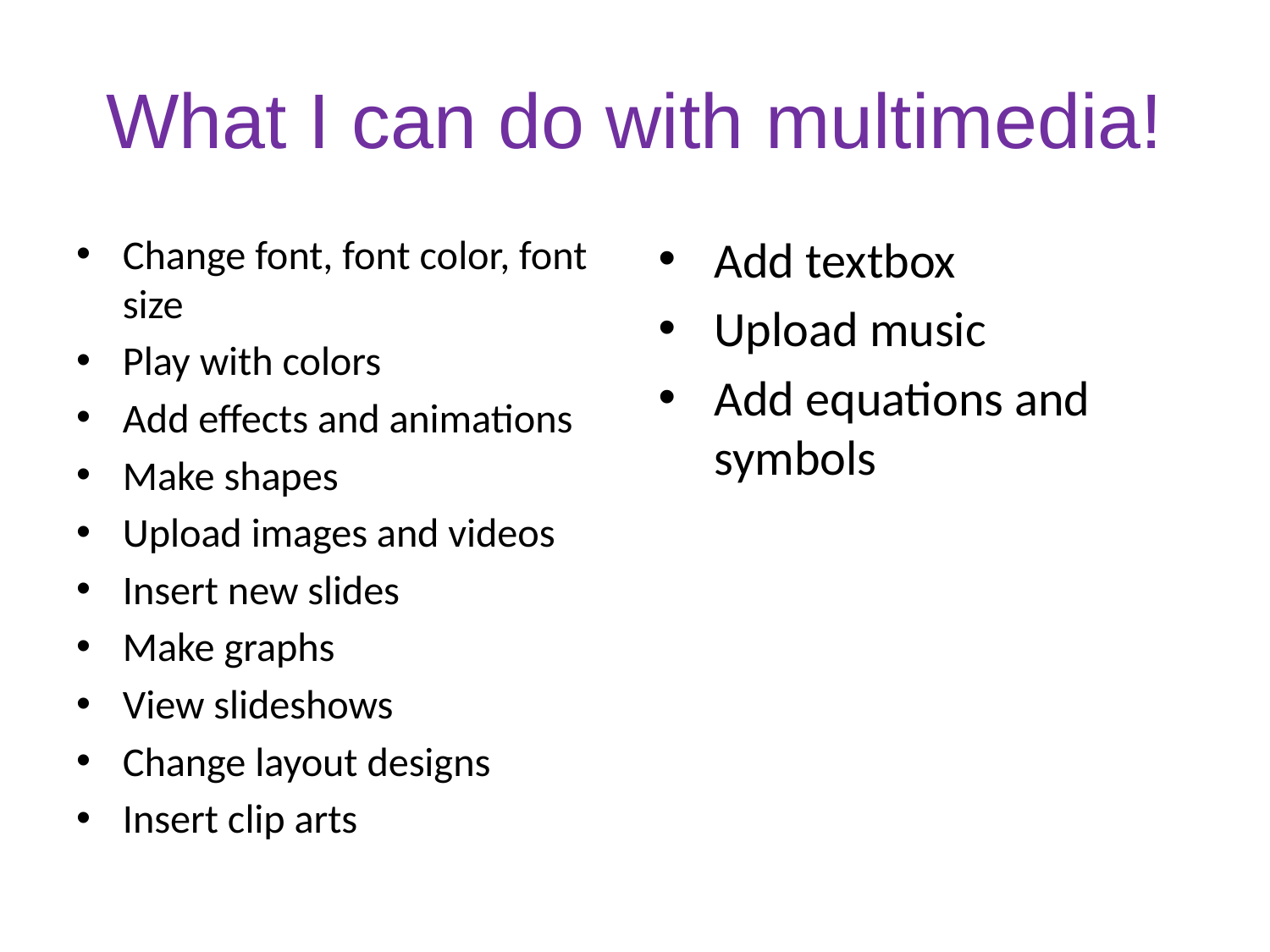

# What I can do with multimedia!
Change font, font color, font size
Play with colors
Add effects and animations
Make shapes
Upload images and videos
Insert new slides
Make graphs
View slideshows
Change layout designs
Insert clip arts

Add textbox
Upload music
Add equations and symbols